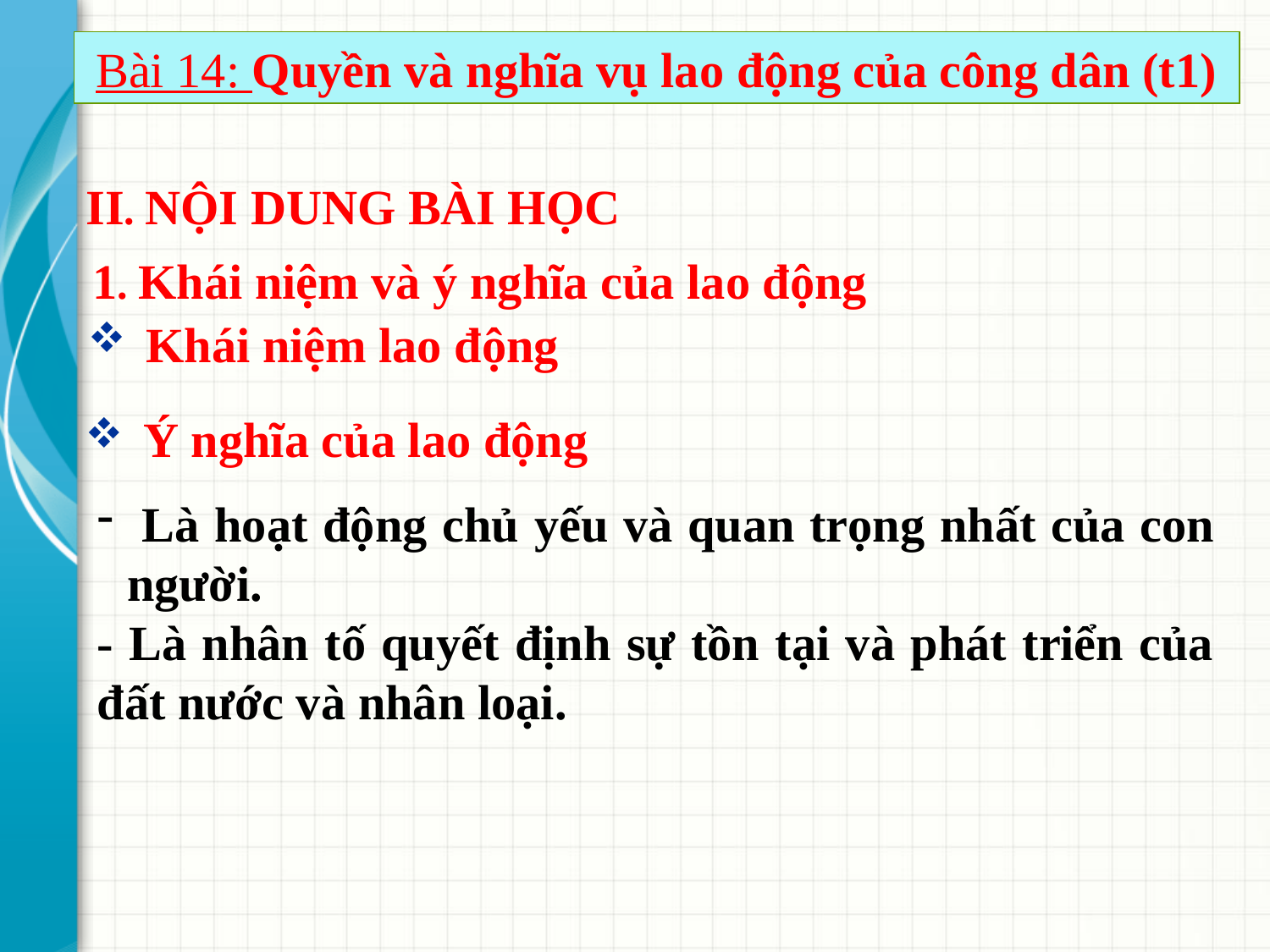

Bài 14: Quyền và nghĩa vụ lao động của công dân (t1)

II. NỘI DUNG BÀI HỌC
1. Khái niệm và ý nghĩa của lao động
 Khái niệm lao động
 Ý nghĩa của lao động
 Là hoạt động chủ yếu và quan trọng nhất của con người.
- Là nhân tố quyết định sự tồn tại và phát triển của đất nước và nhân loại.